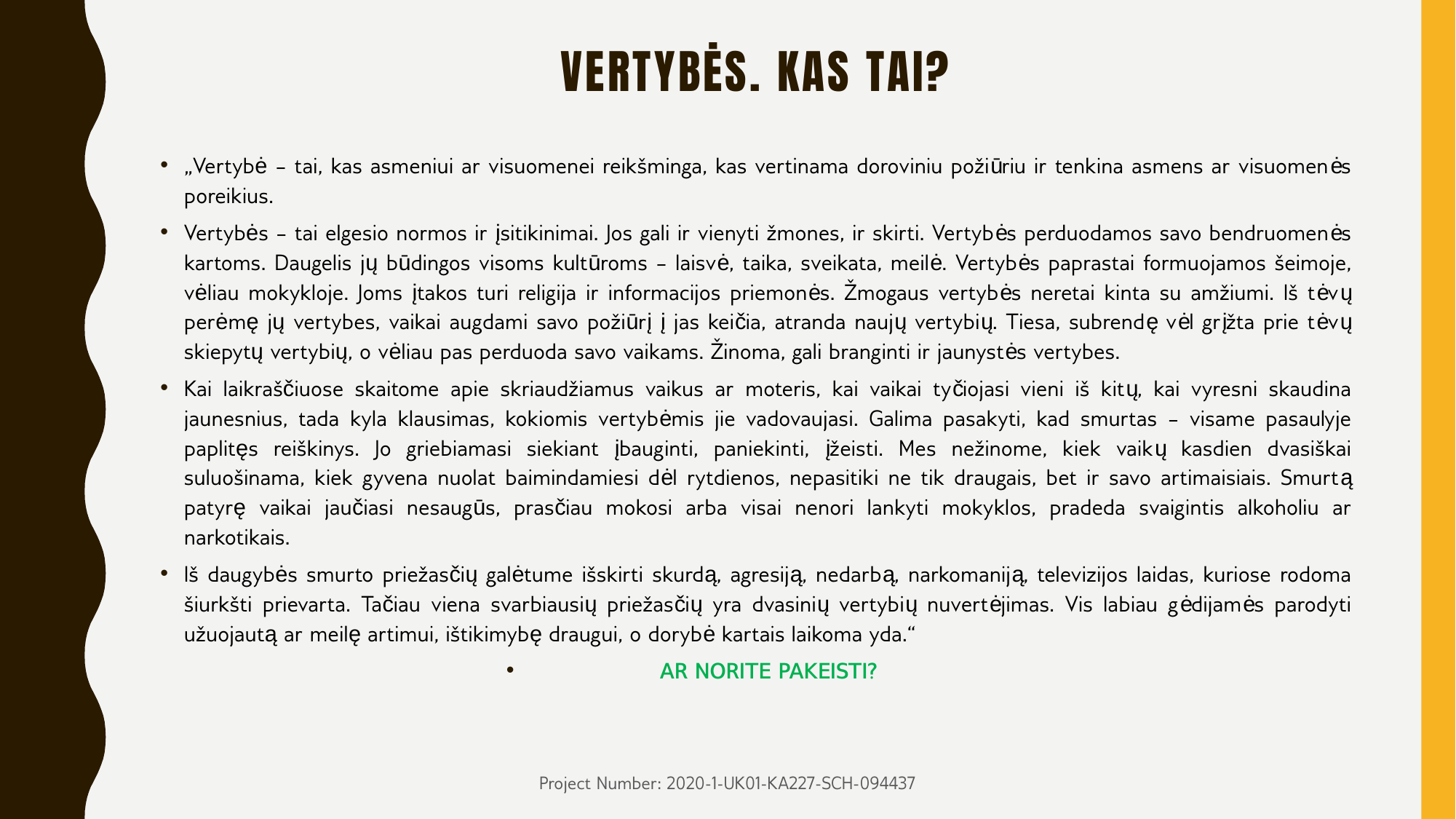

# Vertybės. Kas tai?
„Vertybė – tai, kas asmeniui ar visuomenei reikšminga, kas vertinama doroviniu požiūriu ir tenkina asmens ar visuomenės poreikius.
Vertybės – tai elgesio normos ir įsitikinimai. Jos gali ir vienyti žmones, ir skirti. Vertybės perduodamos savo bendruomenės kartoms. Daugelis jų būdingos visoms kultūroms – laisvė, taika, sveikata, meilė. Vertybės paprastai formuojamos šeimoje, vėliau mokykloje. Joms įtakos turi religija ir informacijos priemonės. Žmogaus vertybės neretai kinta su amžiumi. Iš tėvų perėmę jų vertybes, vaikai augdami savo požiūrį į jas keičia, atranda naujų vertybių. Tiesa, subrendę vėl grįžta prie tėvų skiepytų vertybių, o vėliau pas perduoda savo vaikams. Žinoma, gali branginti ir jaunystės vertybes.
Kai laikraščiuose skaitome apie skriaudžiamus vaikus ar moteris, kai vaikai tyčiojasi vieni iš kitų, kai vyresni skaudina jaunesnius, tada kyla klausimas, kokiomis vertybėmis jie vadovaujasi. Galima pasakyti, kad smurtas – visame pasaulyje paplitęs reiškinys. Jo griebiamasi siekiant įbauginti, paniekinti, įžeisti. Mes nežinome, kiek vaikų kasdien dvasiškai suluošinama, kiek gyvena nuolat baimindamiesi dėl rytdienos, nepasitiki ne tik draugais, bet ir savo artimaisiais. Smurtą patyrę vaikai jaučiasi nesaugūs, prasčiau mokosi arba visai nenori lankyti mokyklos, pradeda svaigintis alkoholiu ar narkotikais.
Iš daugybės smurto priežasčių galėtume išskirti skurdą, agresiją, nedarbą, narkomaniją, televizijos laidas, kuriose rodoma šiurkšti prievarta. Tačiau viena svarbiausių priežasčių yra dvasinių vertybių nuvertėjimas. Vis labiau gėdijamės parodyti užuojautą ar meilę artimui, ištikimybę draugui, o dorybė kartais laikoma yda.“
AR NORITE PAKEISTI?

Project Number: 2020-1-UK01-KA227-SCH-094437